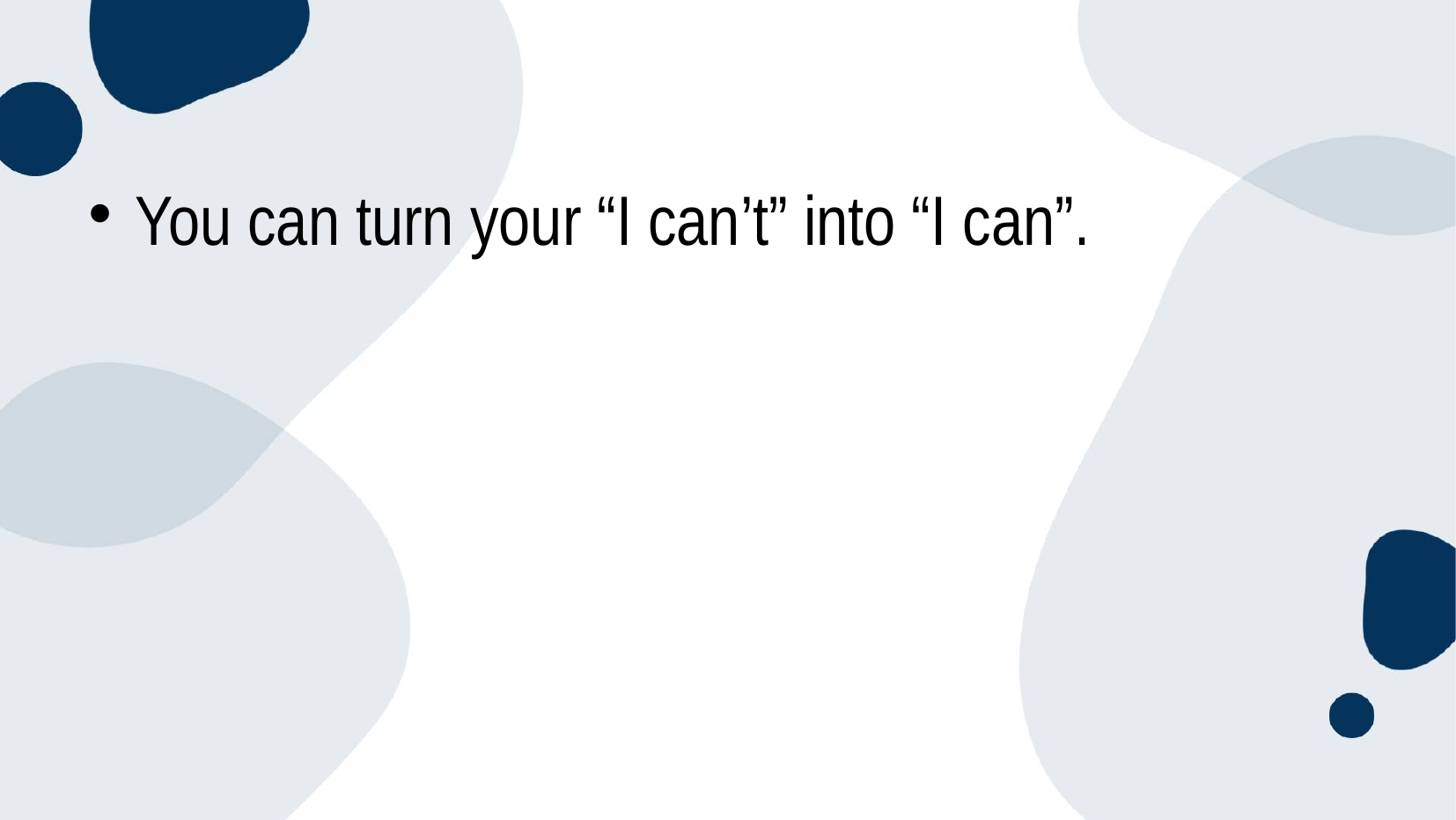

#
You can turn your “I can’t” into “I can”.